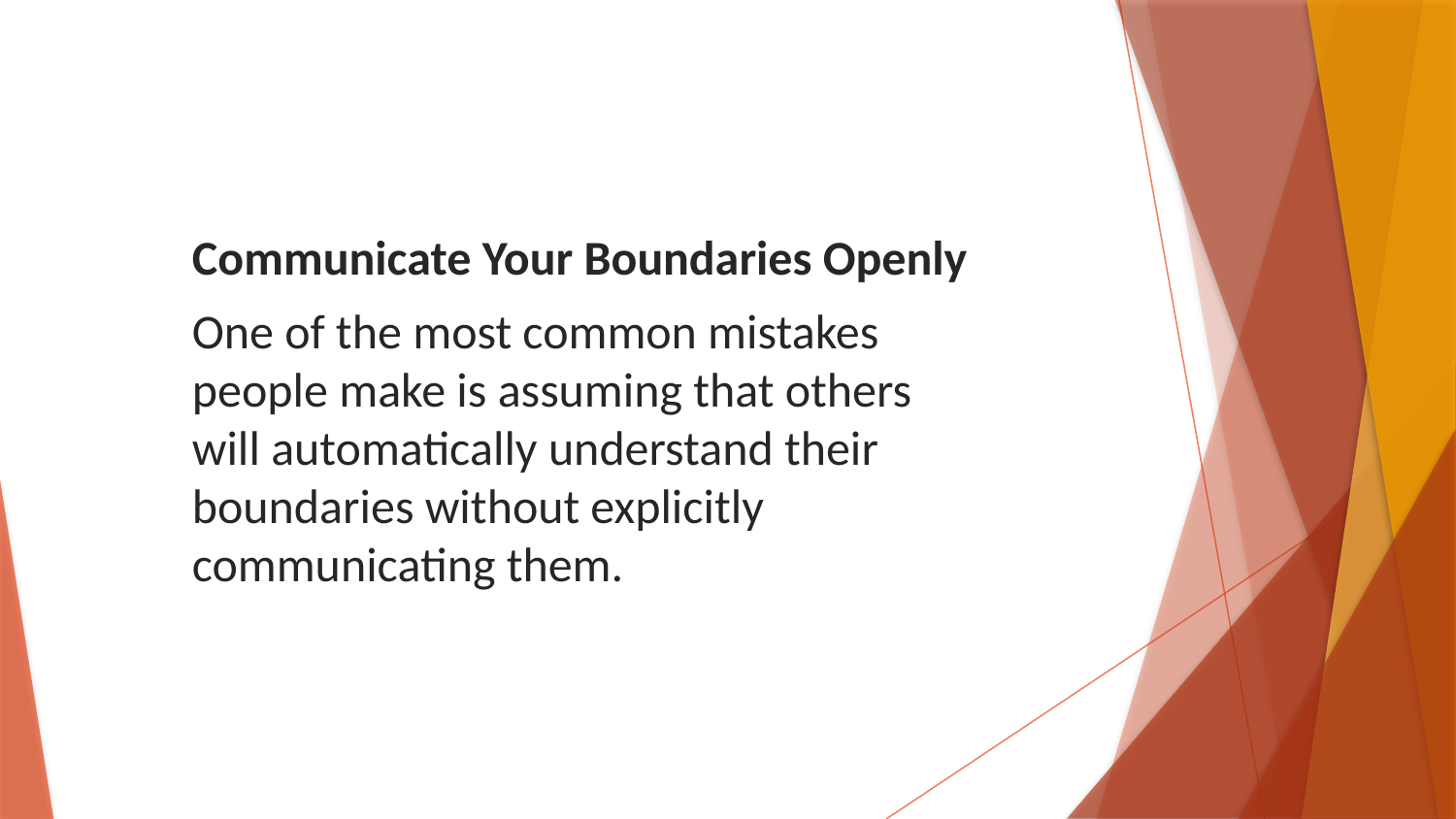

Communicate Your Boundaries Openly
One of the most common mistakes people make is assuming that others will automatically understand their boundaries without explicitly communicating them.